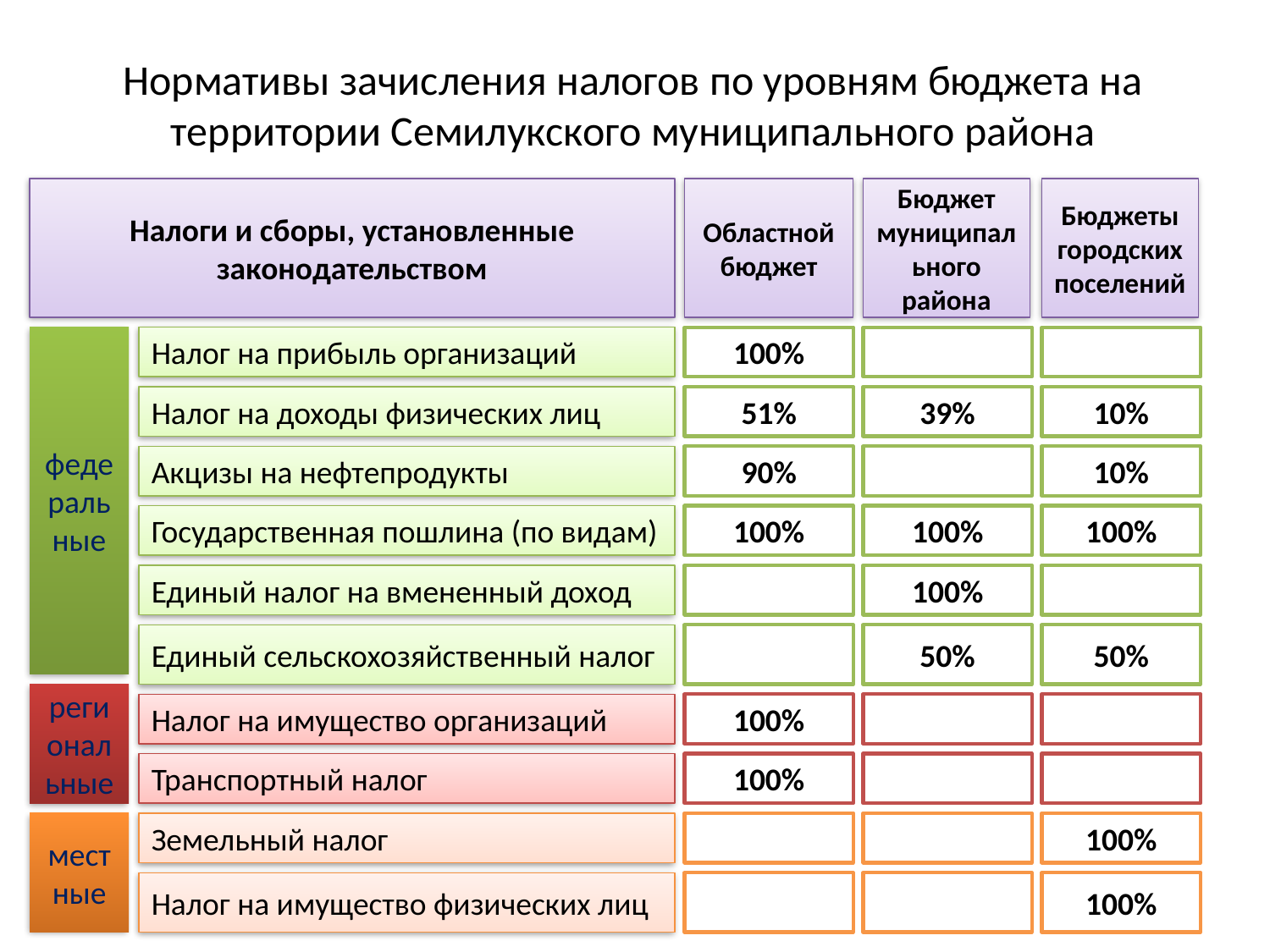

# Нормативы зачисления налогов по уровням бюджета на территории Семилукского муниципального района

Налоги и сборы, установленные законодательством
Областной бюджет
Бюджет муниципального района
Бюджеты городских поселений
федеральные
Налог на прибыль организаций
100%

Налог на доходы физических лиц
51%
39%
10%
Акцизы на нефтепродукты
90%

10%
Государственная пошлина (по видам)
100%
100%
100%
Единый налог на вмененный доход

100%

Единый сельскохозяйственный налог

50%
50%
региональные
Налог на имущество организаций
100%

Транспортный налог
100%

местные
Земельный налог

100%
Налог на имущество физических лиц

100%